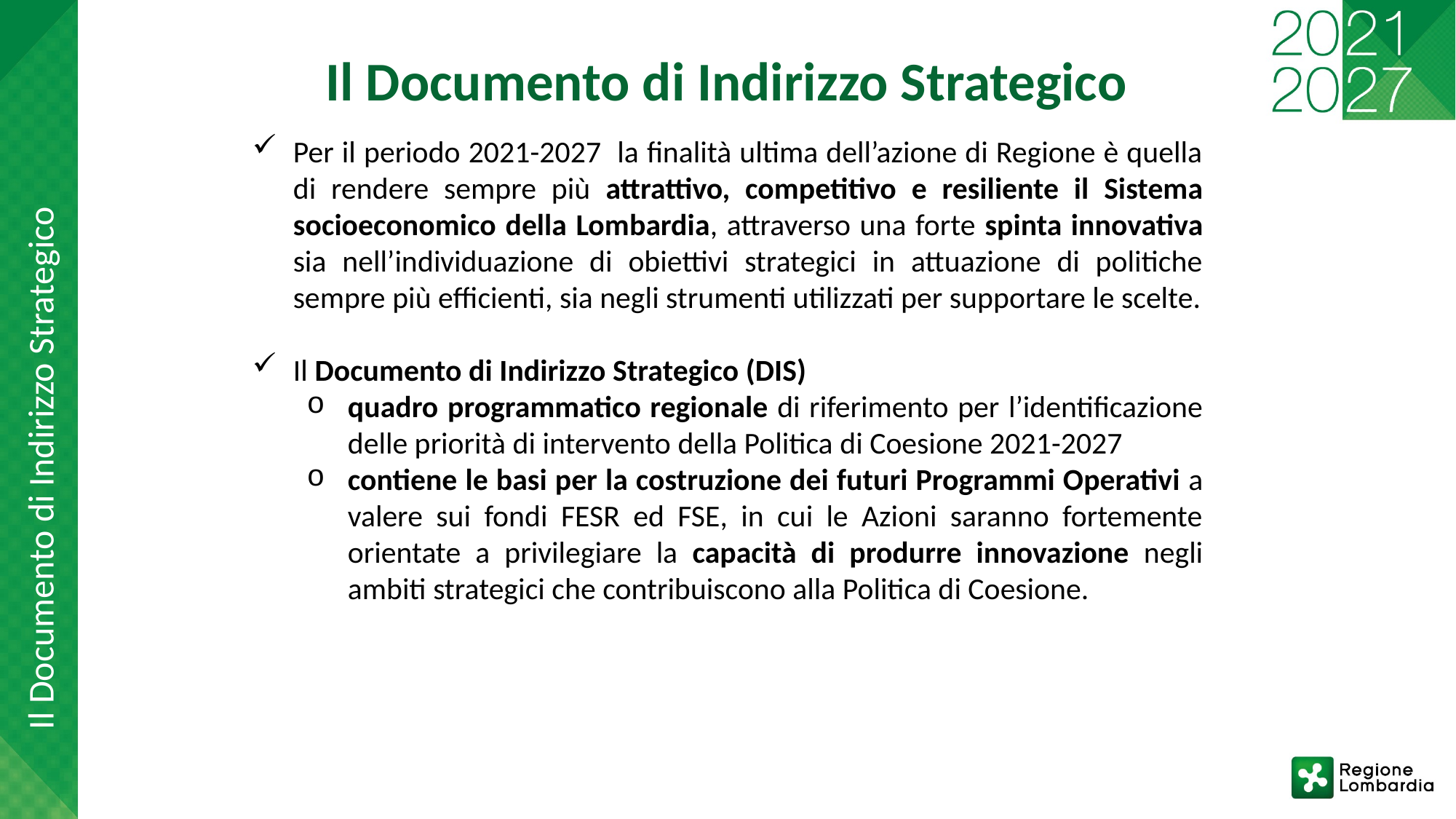

# Il Documento di Indirizzo Strategico
Per il periodo 2021-2027  la finalità ultima dell’azione di Regione è quella di rendere sempre più attrattivo, competitivo e resiliente il Sistema socioeconomico della Lombardia, attraverso una forte spinta innovativa sia nell’individuazione di obiettivi strategici in attuazione di politiche sempre più efficienti, sia negli strumenti utilizzati per supportare le scelte.

Il Documento di Indirizzo Strategico (DIS)
quadro programmatico regionale di riferimento per l’identificazione delle priorità di intervento della Politica di Coesione 2021-2027
contiene le basi per la costruzione dei futuri Programmi Operativi a valere sui fondi FESR ed FSE, in cui le Azioni saranno fortemente orientate a privilegiare la capacità di produrre innovazione negli ambiti strategici che contribuiscono alla Politica di Coesione.

Il Documento di Indirizzo Strategico